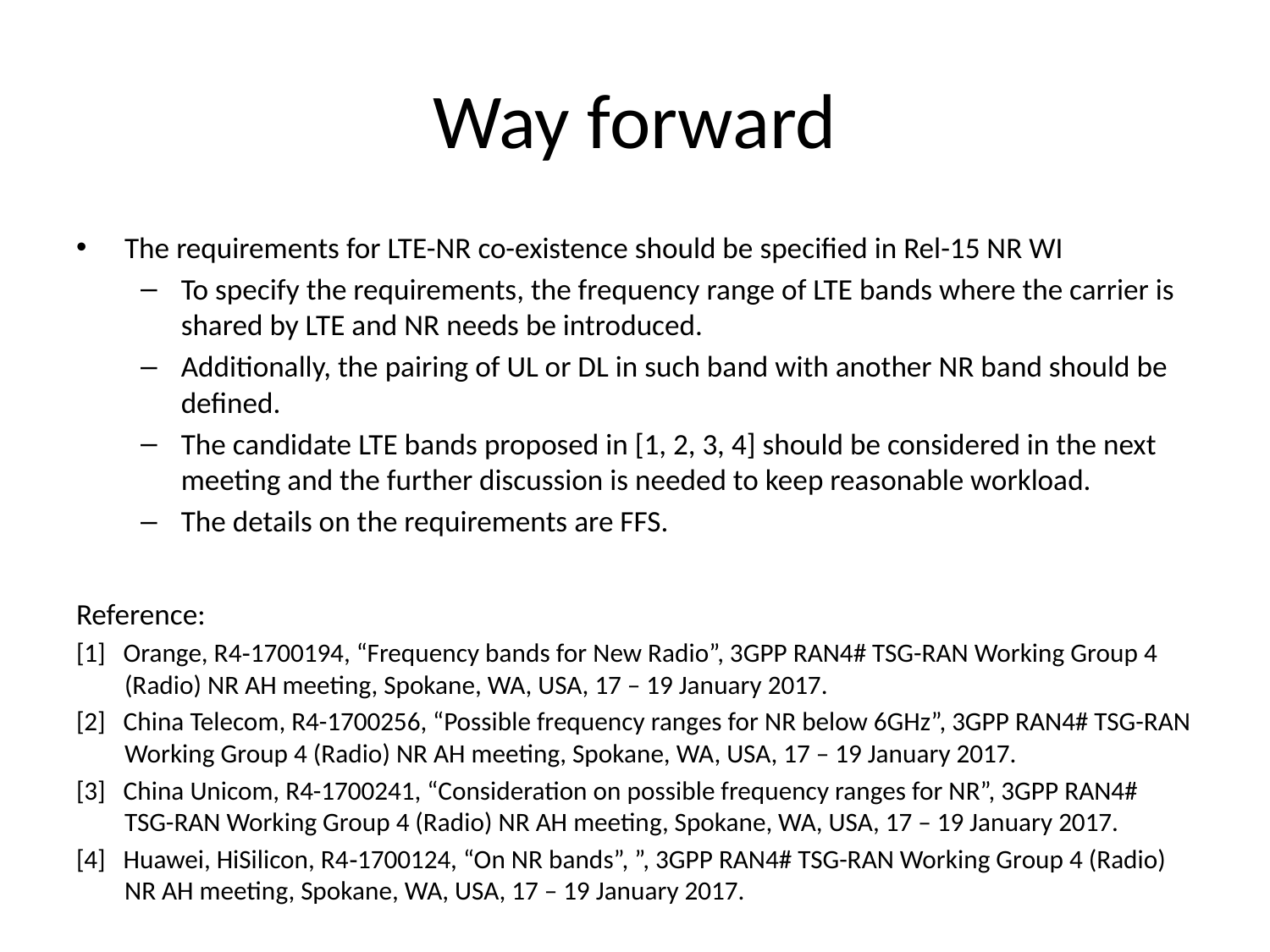

# Way forward
The requirements for LTE-NR co-existence should be specified in Rel-15 NR WI
To specify the requirements, the frequency range of LTE bands where the carrier is shared by LTE and NR needs be introduced.
Additionally, the pairing of UL or DL in such band with another NR band should be defined.
The candidate LTE bands proposed in [1, 2, 3, 4] should be considered in the next meeting and the further discussion is needed to keep reasonable workload.
The details on the requirements are FFS.

Reference:
[1]   Orange, R4‑1700194, “Frequency bands for New Radio”, 3GPP RAN4# TSG-RAN Working Group 4 (Radio) NR AH meeting, Spokane, WA, USA, 17 – 19 January 2017.
[2]   China Telecom, R4-1700256, “Possible frequency ranges for NR below 6GHz”, 3GPP RAN4# TSG-RAN Working Group 4 (Radio) NR AH meeting, Spokane, WA, USA, 17 – 19 January 2017.
[3]   China Unicom, R4-1700241, “Consideration on possible frequency ranges for NR”, 3GPP RAN4# TSG-RAN Working Group 4 (Radio) NR AH meeting, Spokane, WA, USA, 17 – 19 January 2017.
[4]   Huawei, HiSilicon, R4‑1700124, “On NR bands”, ”, 3GPP RAN4# TSG-RAN Working Group 4 (Radio) NR AH meeting, Spokane, WA, USA, 17 – 19 January 2017.